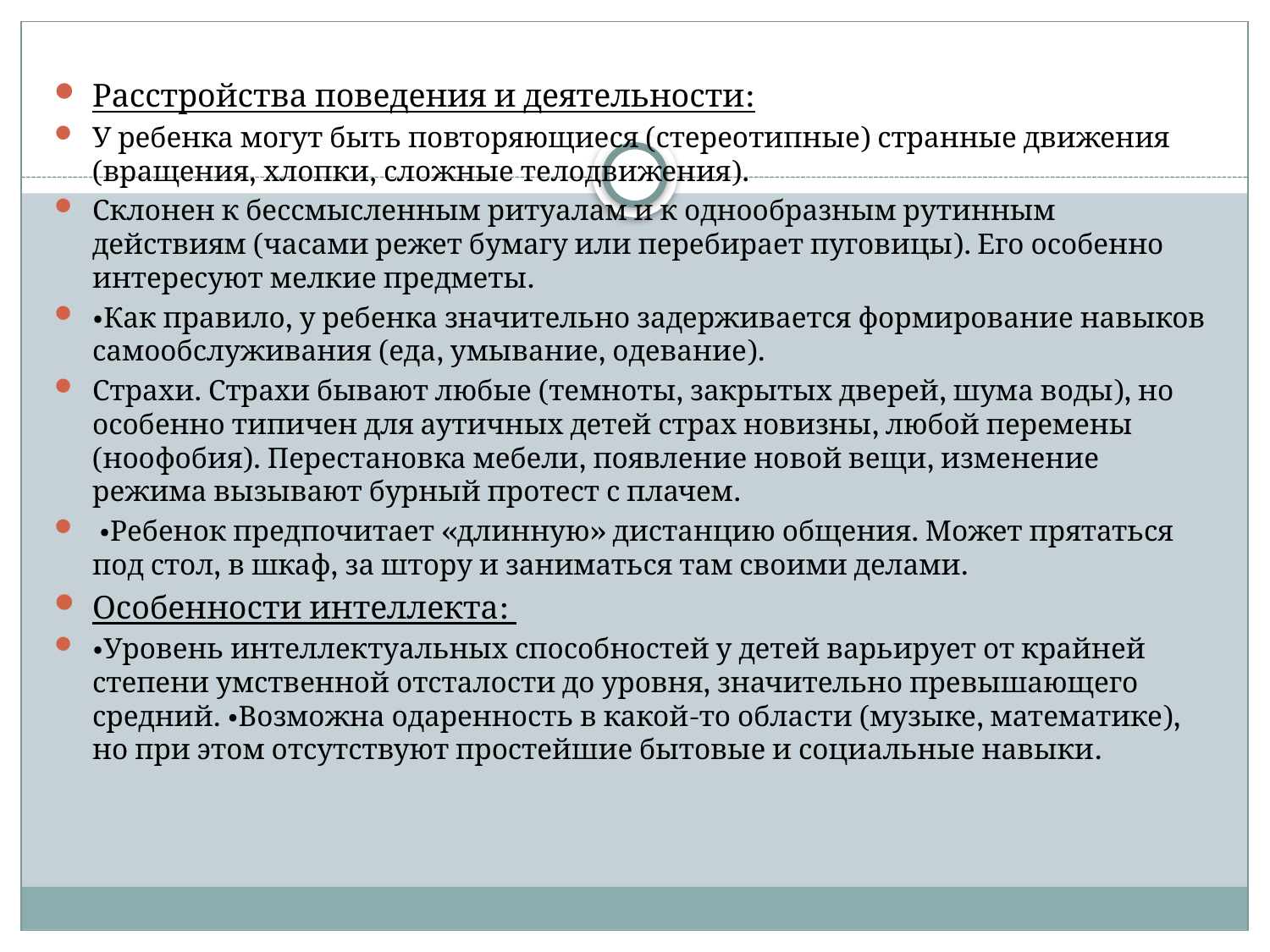

#
Расстройства поведения и деятельности:
У ребенка могут быть повторяющиеся (стереотипные) странные движения (вращения, хлопки, сложные телодвижения).
Склонен к бессмысленным ритуалам и к однообразным рутинным действиям (часами режет бумагу или перебирает пуговицы). Его особенно интересуют мелкие предметы.
•Как правило, у ребенка значительно задерживается формирование навыков самообслуживания (еда, умывание, одевание).
Страхи. Страхи бывают любые (темноты, закрытых дверей, шума воды), но особенно типичен для аутичных детей страх новизны, любой перемены (ноофобия). Перестановка мебели, появление новой вещи, изменение режима вызывают бурный протест с плачем.
 •Ребенок предпочитает «длинную» дистанцию общения. Может прятаться под стол, в шкаф, за штору и заниматься там своими делами.
Особенности интеллекта:
•Уровень интеллектуальных способностей у детей варьирует от крайней степени умственной отсталости до уровня, значительно превышающего средний. •Возможна одаренность в какой-то области (музыке, математике), но при этом отсутствуют простейшие бытовые и социальные навыки.